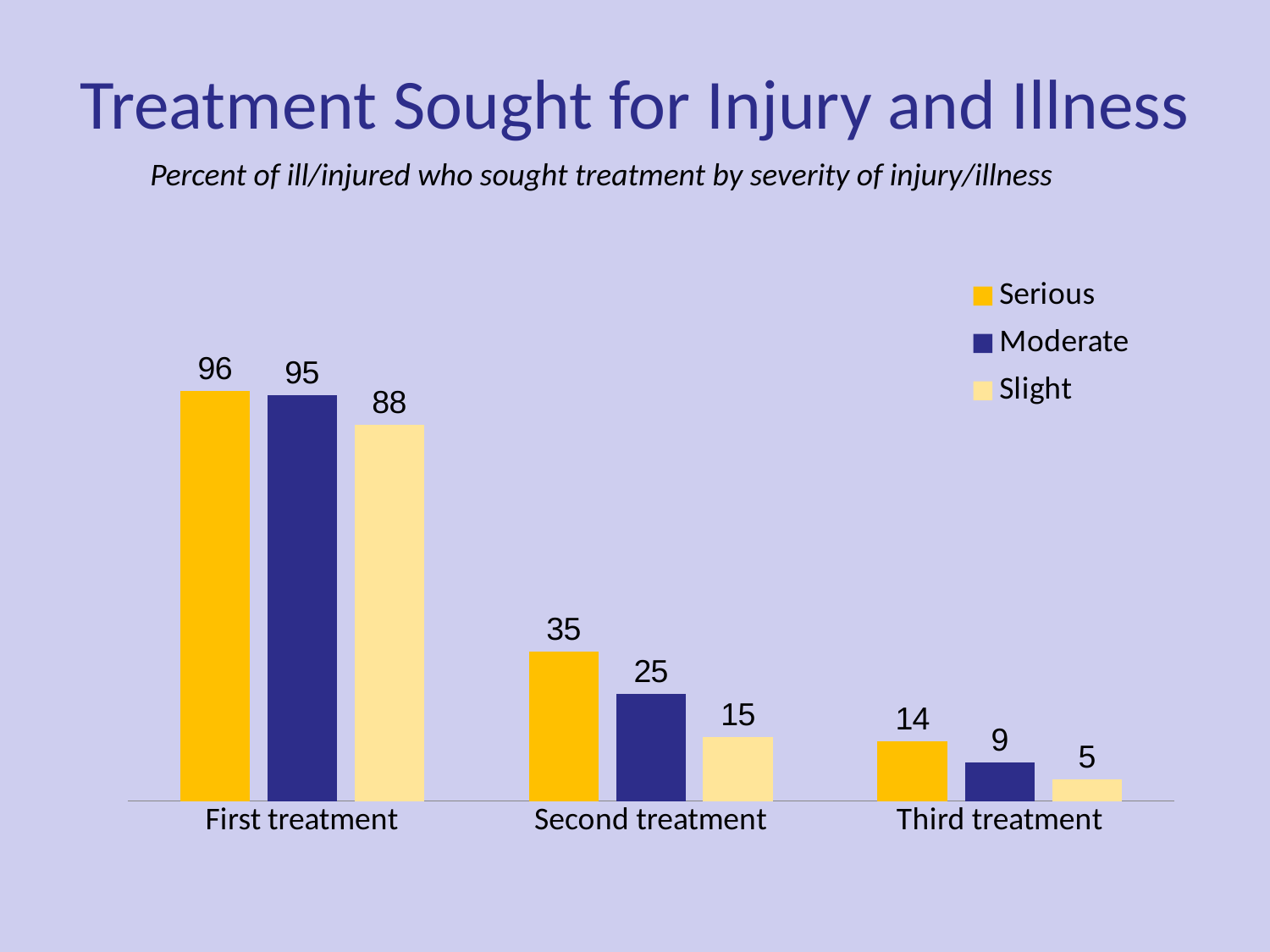

# Treatment Sought for Injury and Illness
Percent of ill/injured who sought treatment by severity of injury/illness

### Chart

| Category | Serious | Moderate | Slight |
|---|---|---|---|
| First treatment | 96.0 | 95.0 | 88.0 |
| Second treatment | 35.0 | 25.0 | 15.0 |
| Third treatment | 14.0 | 9.0 | 5.0 |